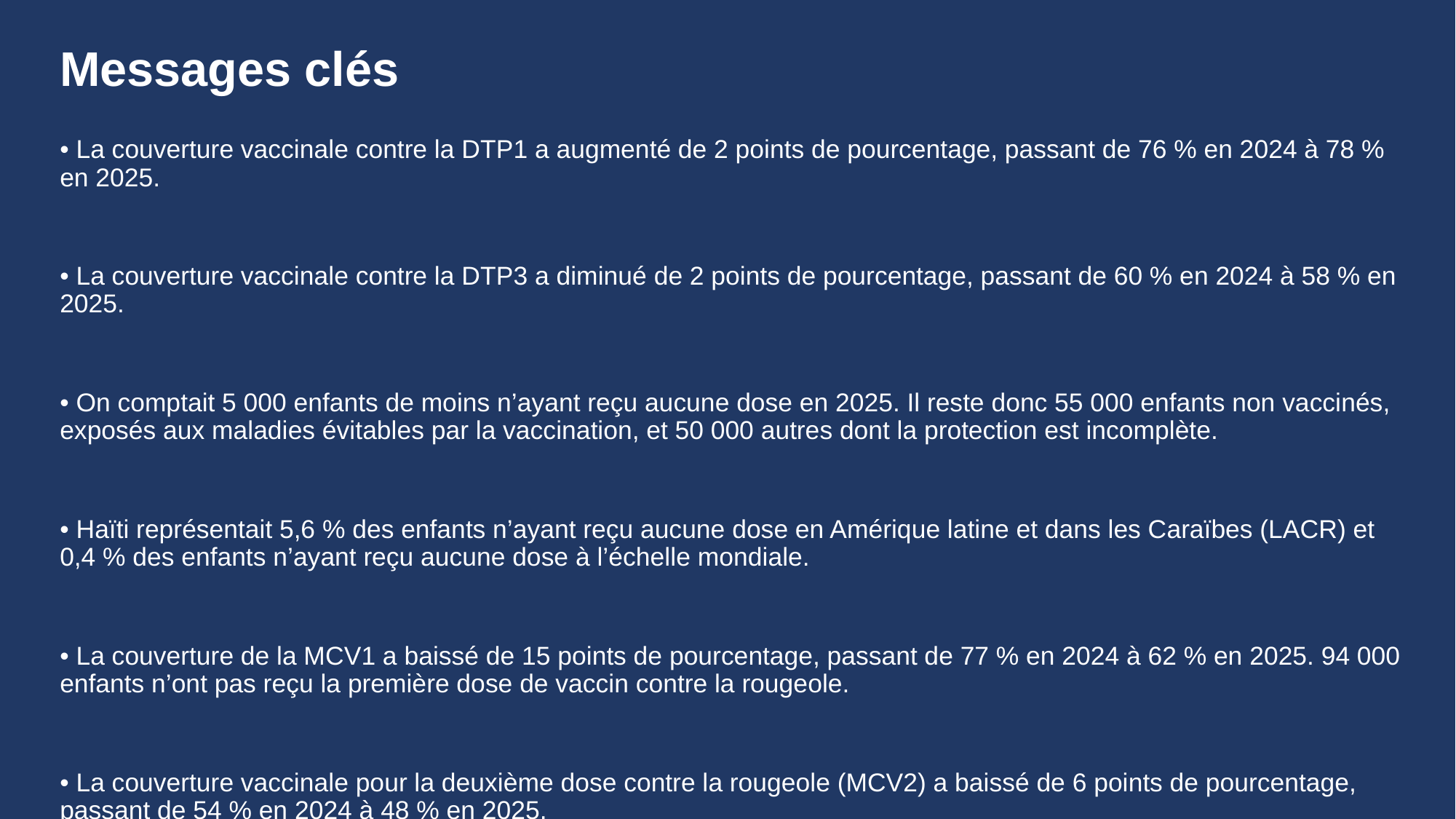

# Messages clés
• La couverture vaccinale contre la DTP1 a augmenté de 2 points de pourcentage, passant de 76 % en 2024 à 78 % en 2025.

• La couverture vaccinale contre la DTP3 a diminué de 2 points de pourcentage, passant de 60 % en 2024 à 58 % en 2025.

• On comptait 5 000 enfants de moins n’ayant reçu aucune dose en 2025. Il reste donc 55 000 enfants non vaccinés, exposés aux maladies évitables par la vaccination, et 50 000 autres dont la protection est incomplète.

• Haïti représentait 5,6 % des enfants n’ayant reçu aucune dose en Amérique latine et dans les Caraïbes (LACR) et 0,4 % des enfants n’ayant reçu aucune dose à l’échelle mondiale.

• La couverture de la MCV1 a baissé de 15 points de pourcentage, passant de 77 % en 2024 à 62 % en 2025. 94 000 enfants n’ont pas reçu la première dose de vaccin contre la rougeole.

• La couverture vaccinale pour la deuxième dose contre la rougeole (MCV2) a baissé de 6 points de pourcentage, passant de 54 % en 2024 à 48 % en 2025.

• Le vaccin contre le papillomavirus humain (HPV) n’a pas été introduit.